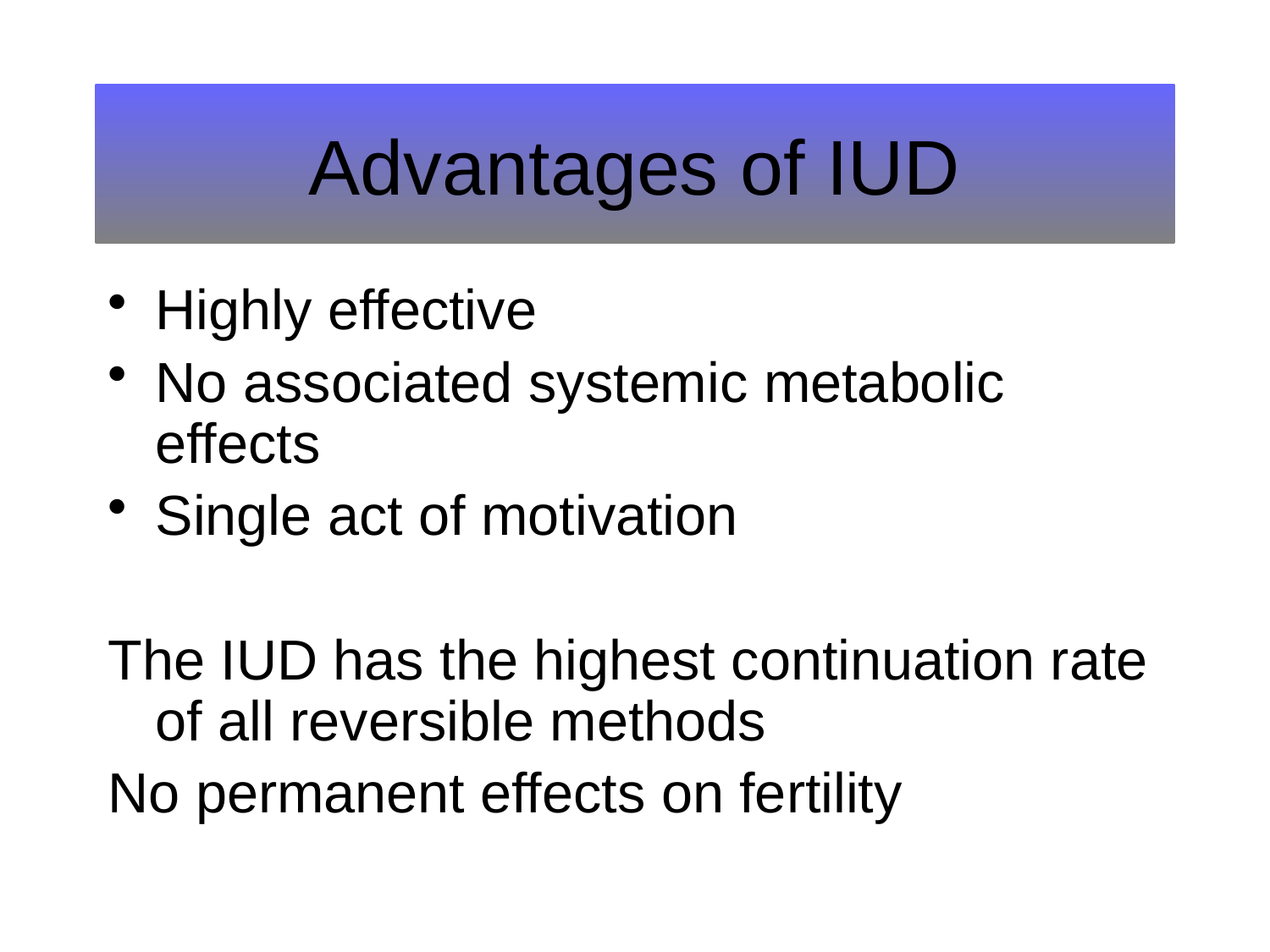

# Advantages of IUD
Highly effective
No associated systemic metabolic effects
Single act of motivation

The IUD has the highest continuation rate of all reversible methods
No permanent effects on fertility